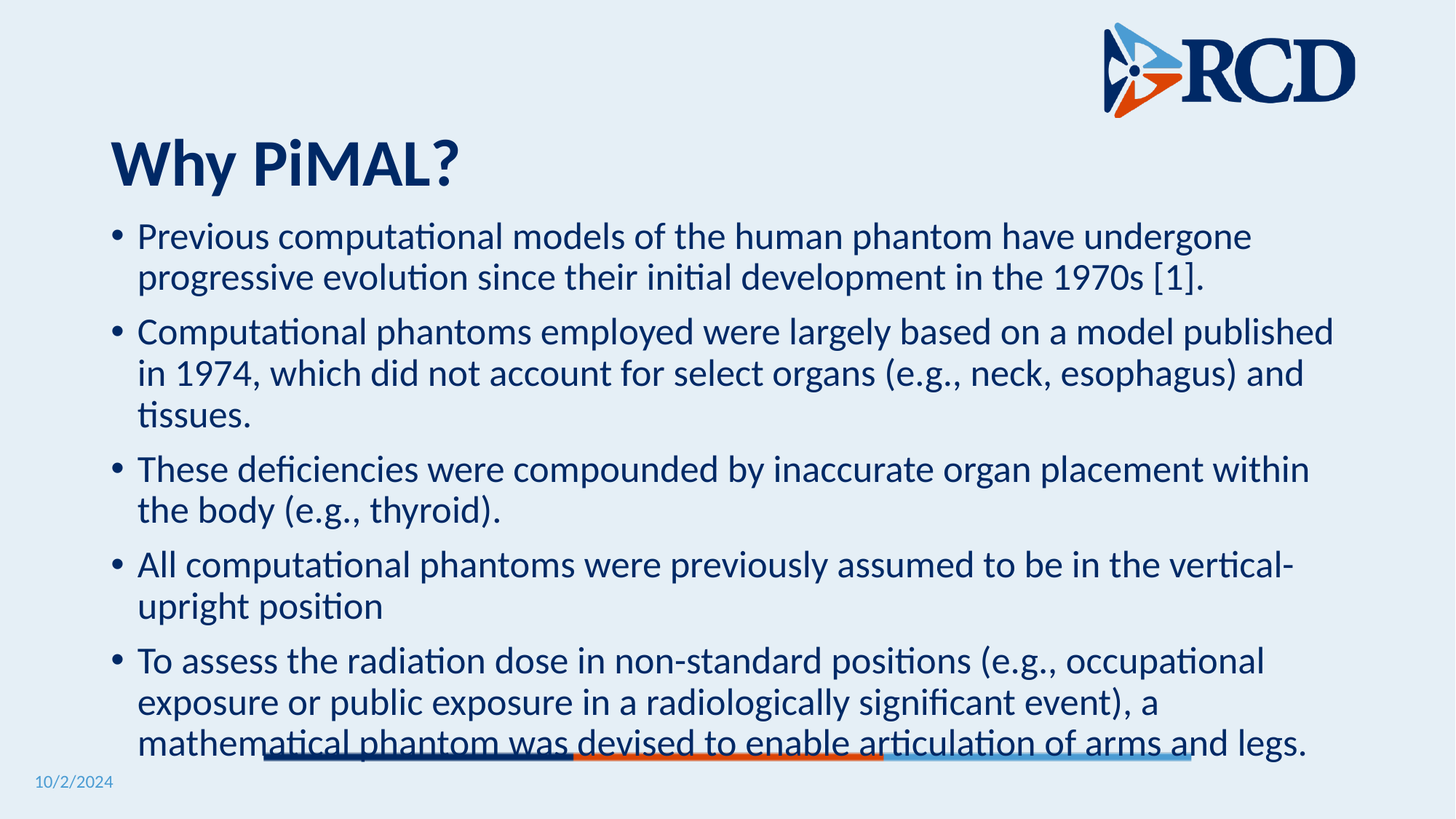

# Why PiMAL?
Previous computational models of the human phantom have undergone progressive evolution since their initial development in the 1970s [1].
Computational phantoms employed were largely based on a model published in 1974, which did not account for select organs (e.g., neck, esophagus) and tissues.
These deficiencies were compounded by inaccurate organ placement within the body (e.g., thyroid).
All computational phantoms were previously assumed to be in the vertical-upright position
To assess the radiation dose in non-standard positions (e.g., occupational exposure or public exposure in a radiologically significant event), a mathematical phantom was devised to enable articulation of arms and legs.
10/2/2024